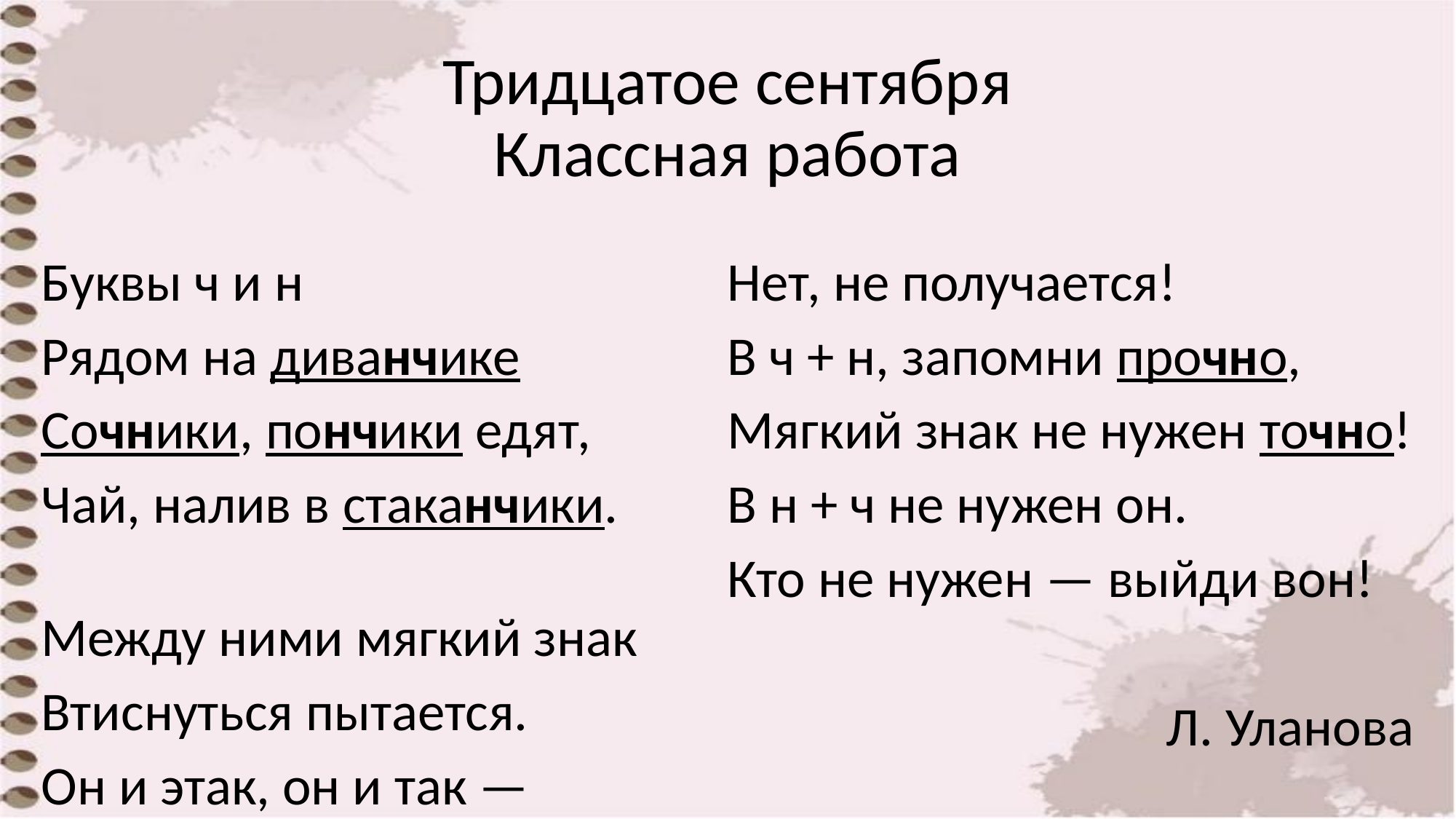

# Тридцатое сентября Классная работа
Буквы ч и н
Рядом на диванчике
Сочники, пончики едят,
Чай, налив в стаканчики.
Между ними мягкий знак
Втиснуться пытается.
Он и этак, он и так —
Нет, не получается!
В ч + н, запомни прочно,
Мягкий знак не нужен точно!
В н + ч не нужен он.
Кто не нужен — выйди вон!

Л. Уланова